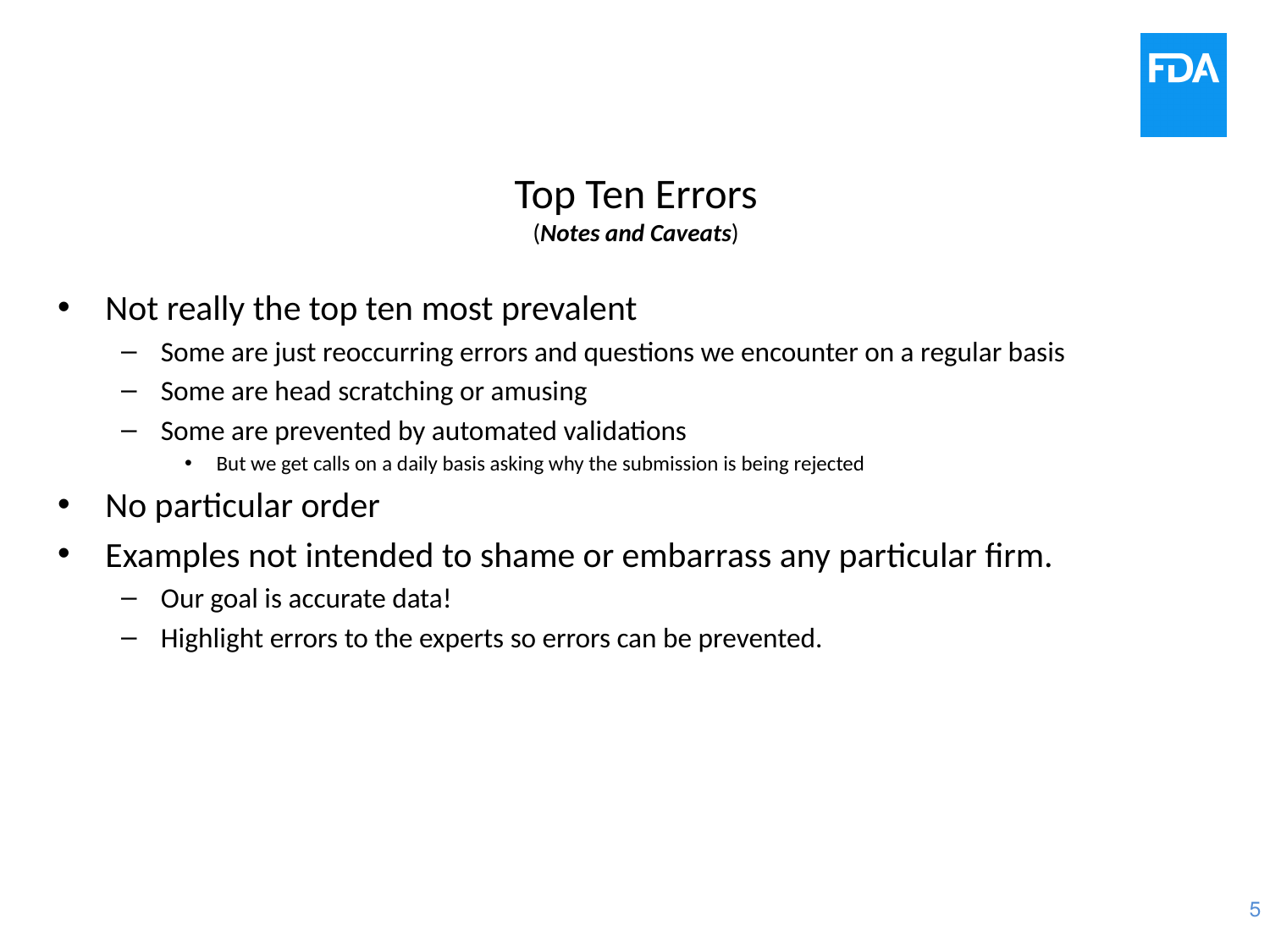

# Top Ten Errors (Notes and Caveats)
Not really the top ten most prevalent
Some are just reoccurring errors and questions we encounter on a regular basis
Some are head scratching or amusing
Some are prevented by automated validations
But we get calls on a daily basis asking why the submission is being rejected
No particular order
Examples not intended to shame or embarrass any particular firm.
Our goal is accurate data!
Highlight errors to the experts so errors can be prevented.